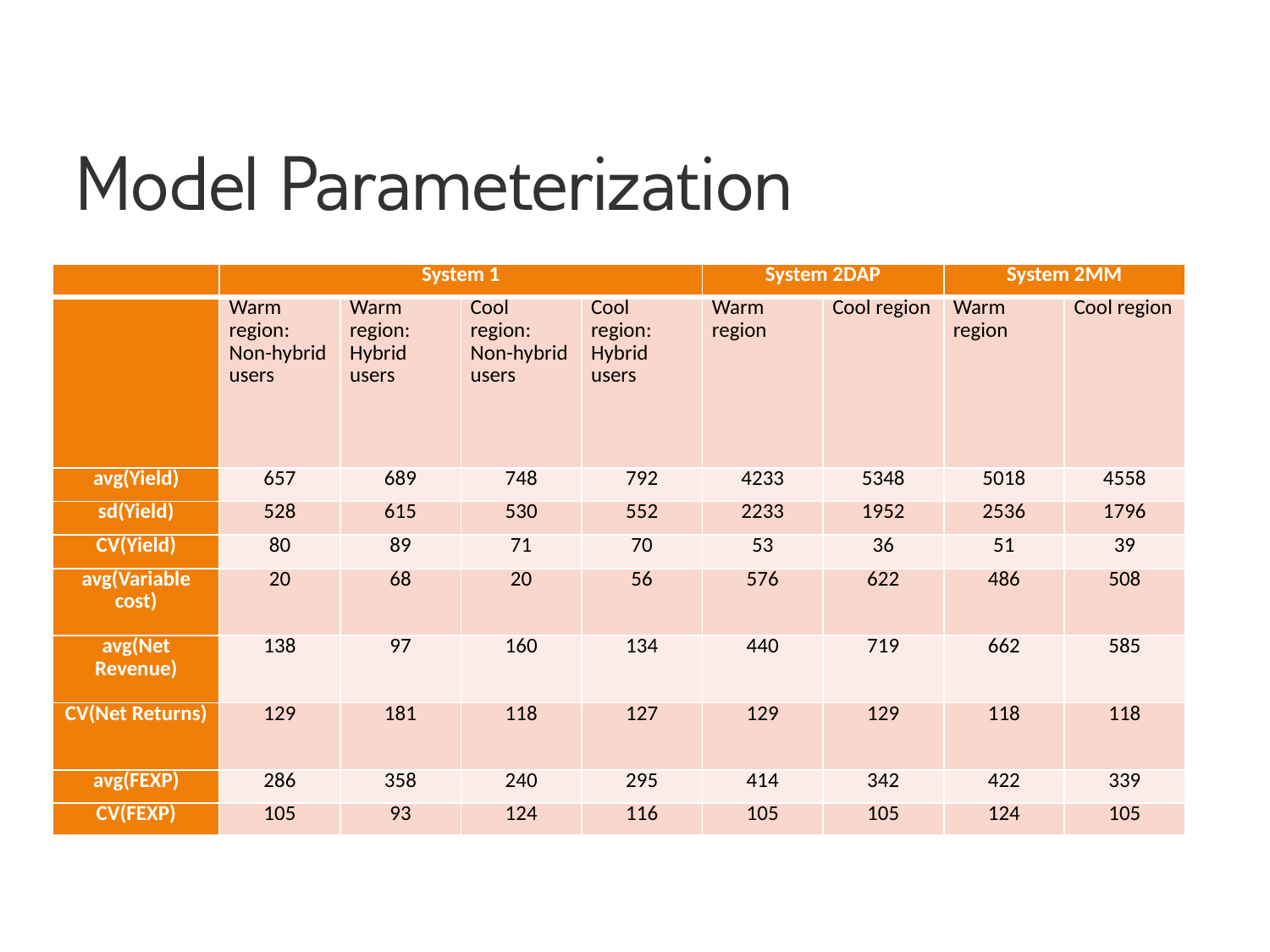

# Model Parameterization
|  | System 1 |  |  |  | System 2DAP |  | System 2MM |  |
| --- | --- | --- | --- | --- | --- | --- | --- | --- |
|  | Warm region: Non-hybrid users | Warm region: Hybrid users | Cool region: Non-hybrid users | Cool region: Hybrid users | Warm region | Cool region | Warm region | Cool region |
| avg(Yield) | 657 | 689 | 748 | 792 | 4233 | 5348 | 5018 | 4558 |
| sd(Yield) | 528 | 615 | 530 | 552 | 2233 | 1952 | 2536 | 1796 |
| CV(Yield) | 80 | 89 | 71 | 70 | 53 | 36 | 51 | 39 |
| avg(Variable cost) | 20 | 68 | 20 | 56 | 576 | 622 | 486 | 508 |
| avg(Net Revenue) | 138 | 97 | 160 | 134 | 440 | 719 | 662 | 585 |
| CV(Net Returns) | 129 | 181 | 118 | 127 | 129 | 129 | 118 | 118 |
| avg(FEXP) | 286 | 358 | 240 | 295 | 414 | 342 | 422 | 339 |
| CV(FEXP) | 105 | 93 | 124 | 116 | 105 | 105 | 124 | 105 |
| A | b | c |
| --- | --- | --- |
| xxxx | 123 | 245 |
| yyyy | 241 | 424 |
| zzzzz | 234 | 234 |